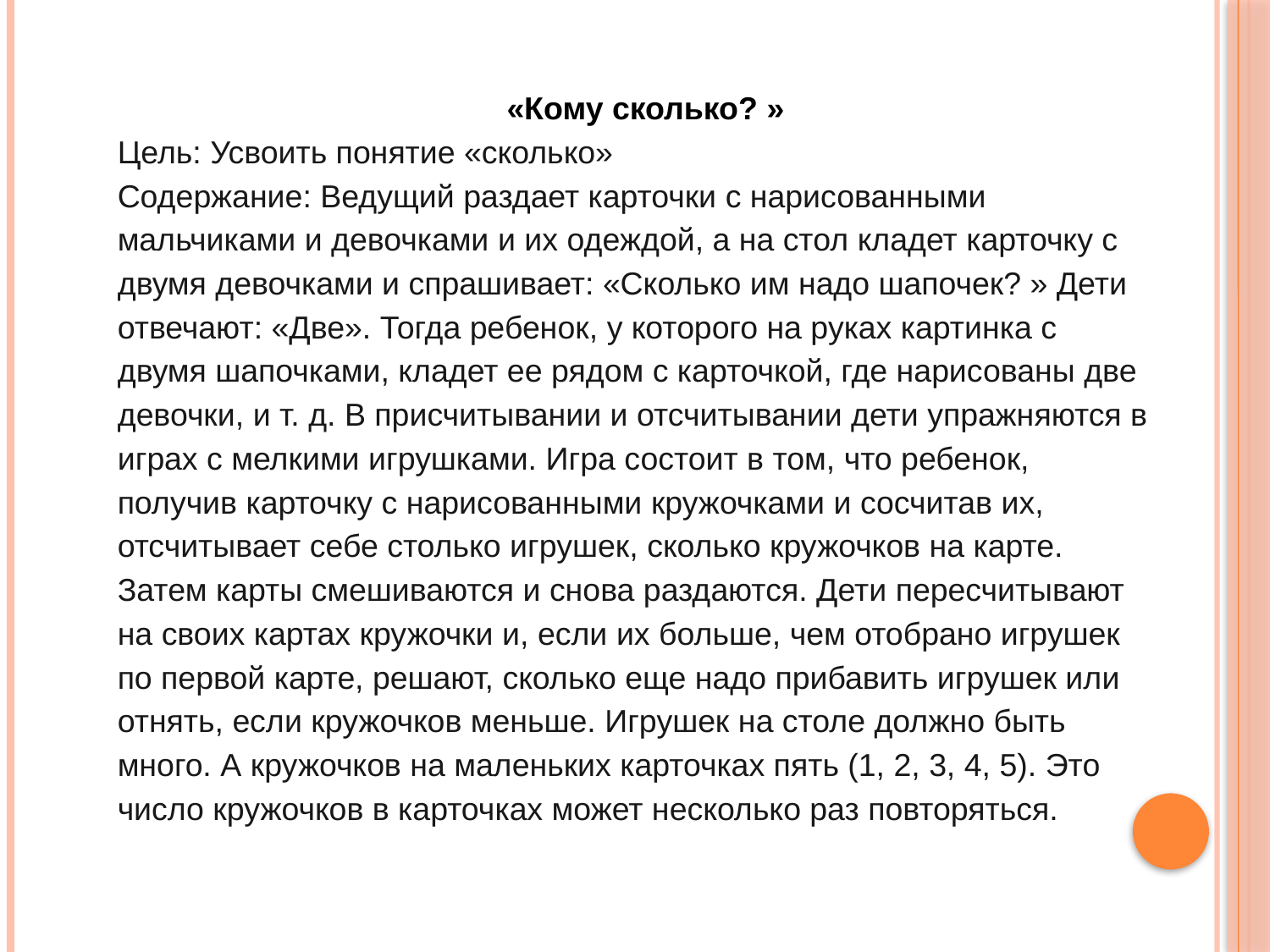

«Кому сколько? »
Цель: Усвоить понятие «сколько»
Содержание: Ведущий раздает карточки с нарисованными мальчиками и девочками и их одеждой, а на стол кладет карточку с двумя девочками и спрашивает: «Сколько им надо шапочек? » Дети отвечают: «Две». Тогда ребенок, у которого на руках картинка с двумя шапочками, кладет ее рядом с карточкой, где нарисованы две девочки, и т. д. В присчитывании и отсчитывании дети упражняются в играх с мелкими игрушками. Игра состоит в том, что ребенок, получив карточку с нарисованными кружочками и сосчитав их, отсчитывает себе столько игрушек, сколько кружочков на карте. Затем карты смешиваются и снова раздаются. Дети пересчитывают на своих картах кружочки и, если их больше, чем отобрано игрушек по первой карте, решают, сколько еще надо прибавить игрушек или отнять, если кружочков меньше. Игрушек на столе должно быть много. А кружочков на маленьких карточках пять (1, 2, 3, 4, 5). Это число кружочков в карточках может несколько раз повторяться.